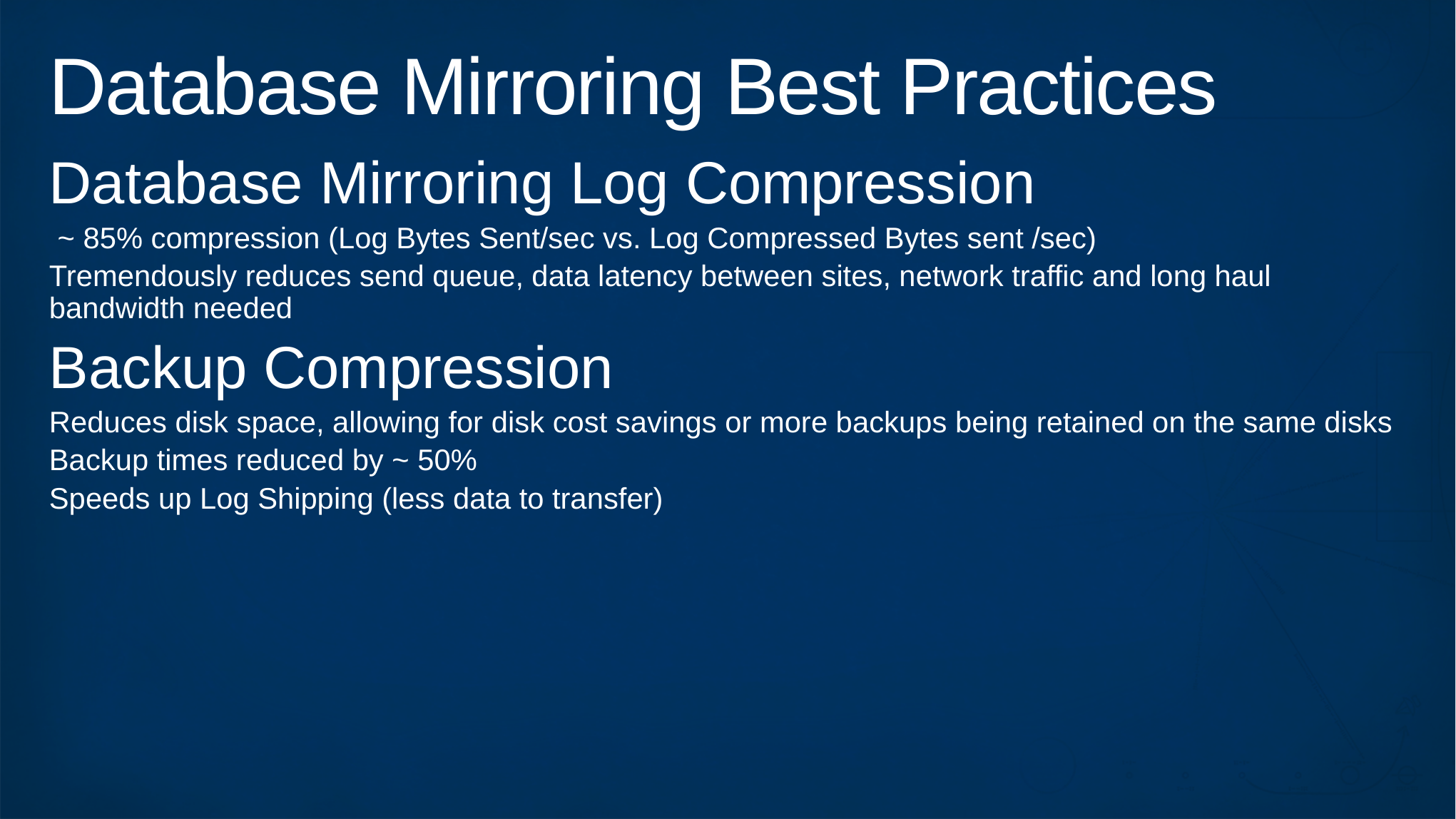

# Database Mirroring Best Practices
Database Mirroring Log Compression
 ~ 85% compression (Log Bytes Sent/sec vs. Log Compressed Bytes sent /sec)
Tremendously reduces send queue, data latency between sites, network traffic and long haul bandwidth needed
Backup Compression
Reduces disk space, allowing for disk cost savings or more backups being retained on the same disks
Backup times reduced by ~ 50%
Speeds up Log Shipping (less data to transfer)